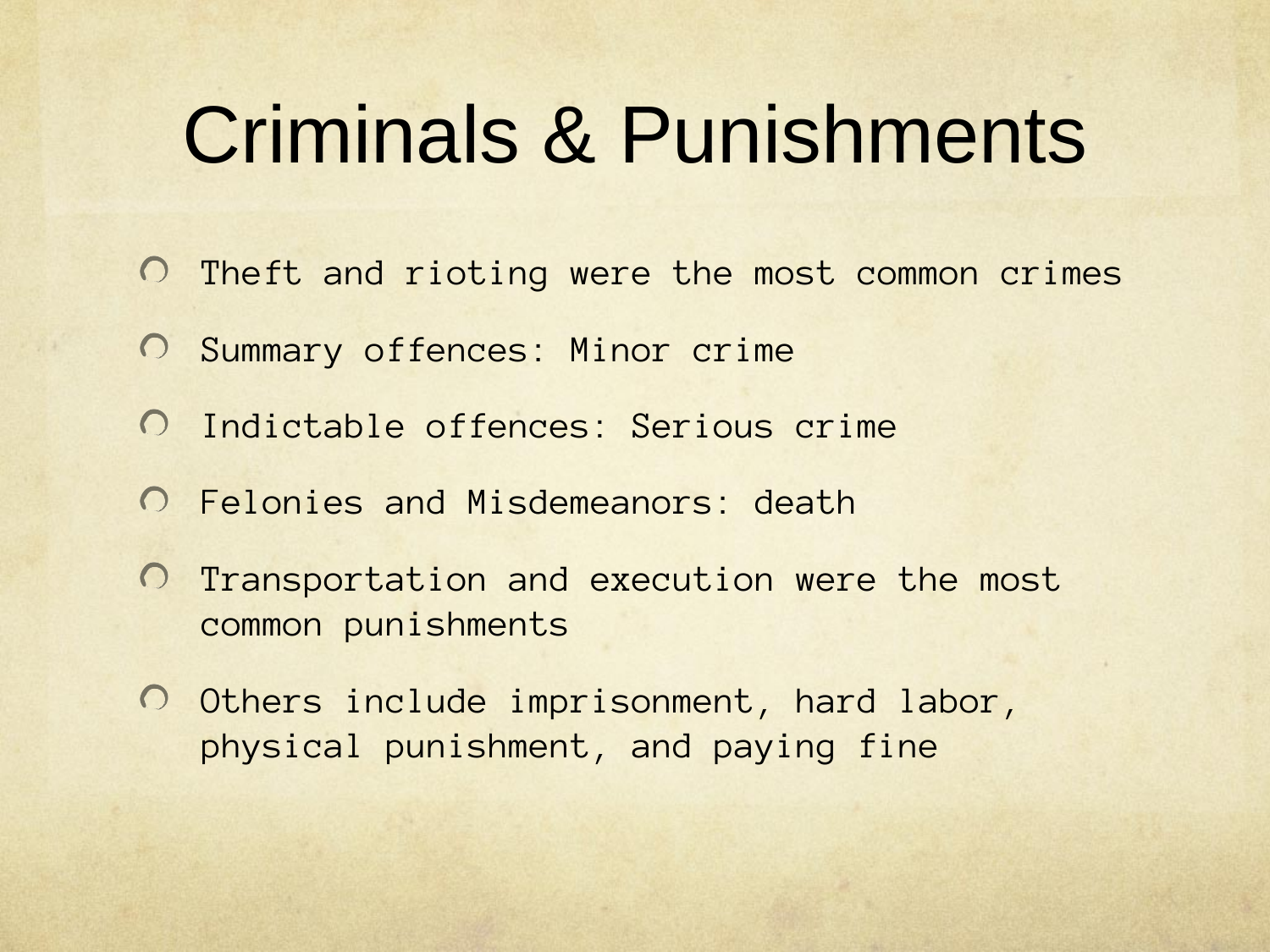

# Criminals & Punishments
Theft and rioting were the most common crimes
Summary offences: Minor crime
Indictable offences: Serious crime
Felonies and Misdemeanors: death
Transportation and execution were the most common punishments
Others include imprisonment, hard labor, physical punishment, and paying fine